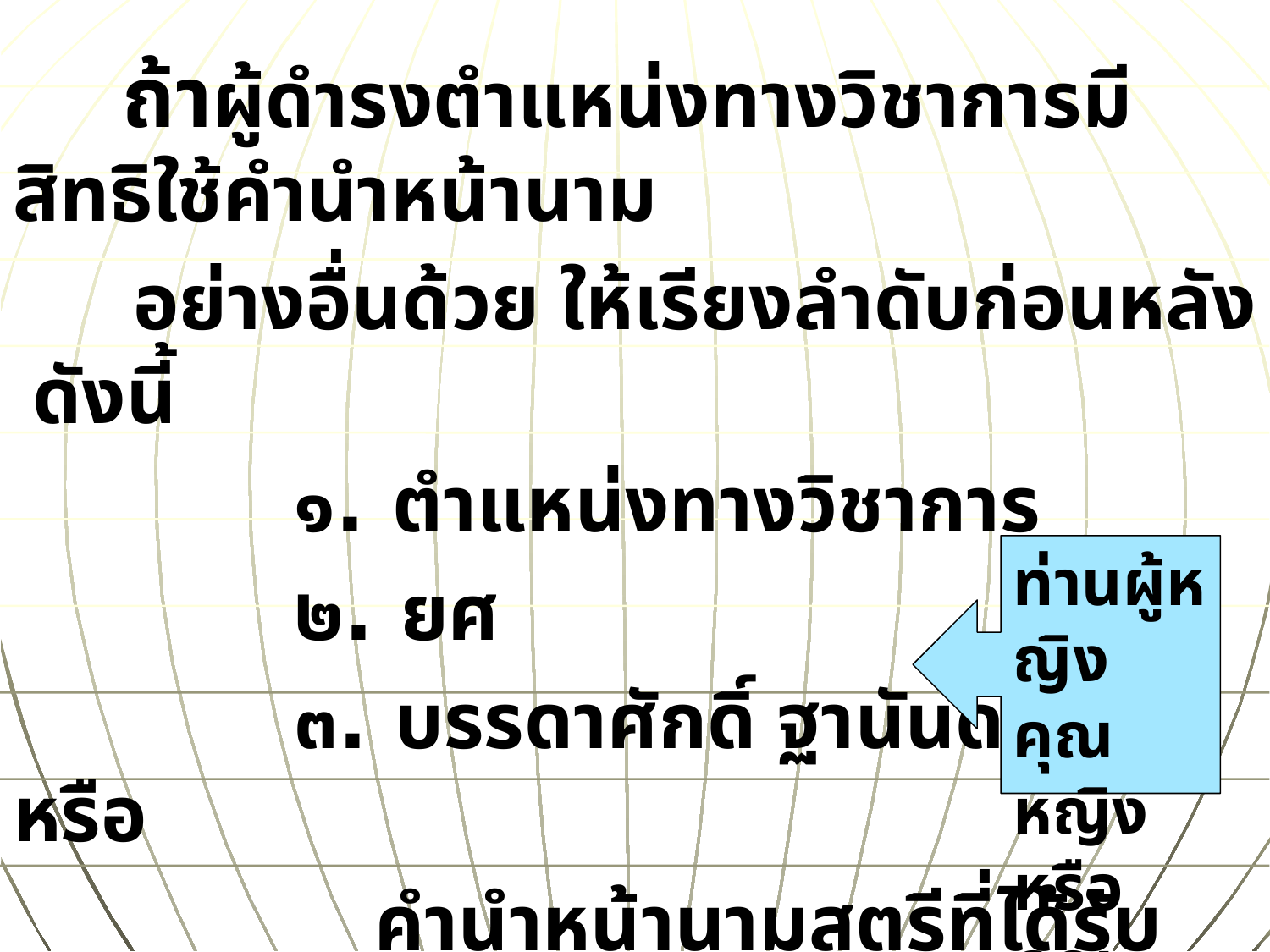

ถ้าผู้ดำรงตำแหน่งทางวิชาการมีสิทธิใช้คำนำหน้านาม
      อย่างอื่นด้วย ให้เรียงลำดับก่อนหลัง  ดังนี้
              ๑. ตำแหน่งทางวิชาการ
              ๒. ยศ
              ๓. บรรดาศักดิ์ ฐานันดรศักดิ์ หรือ
                  คำนำหน้านามสตรีที่ได้รับ
                  พระราชทานเครื่องราชอิสริยาภรณ์
ท่านผู้หญิง คุณหญิง หรือคุณ